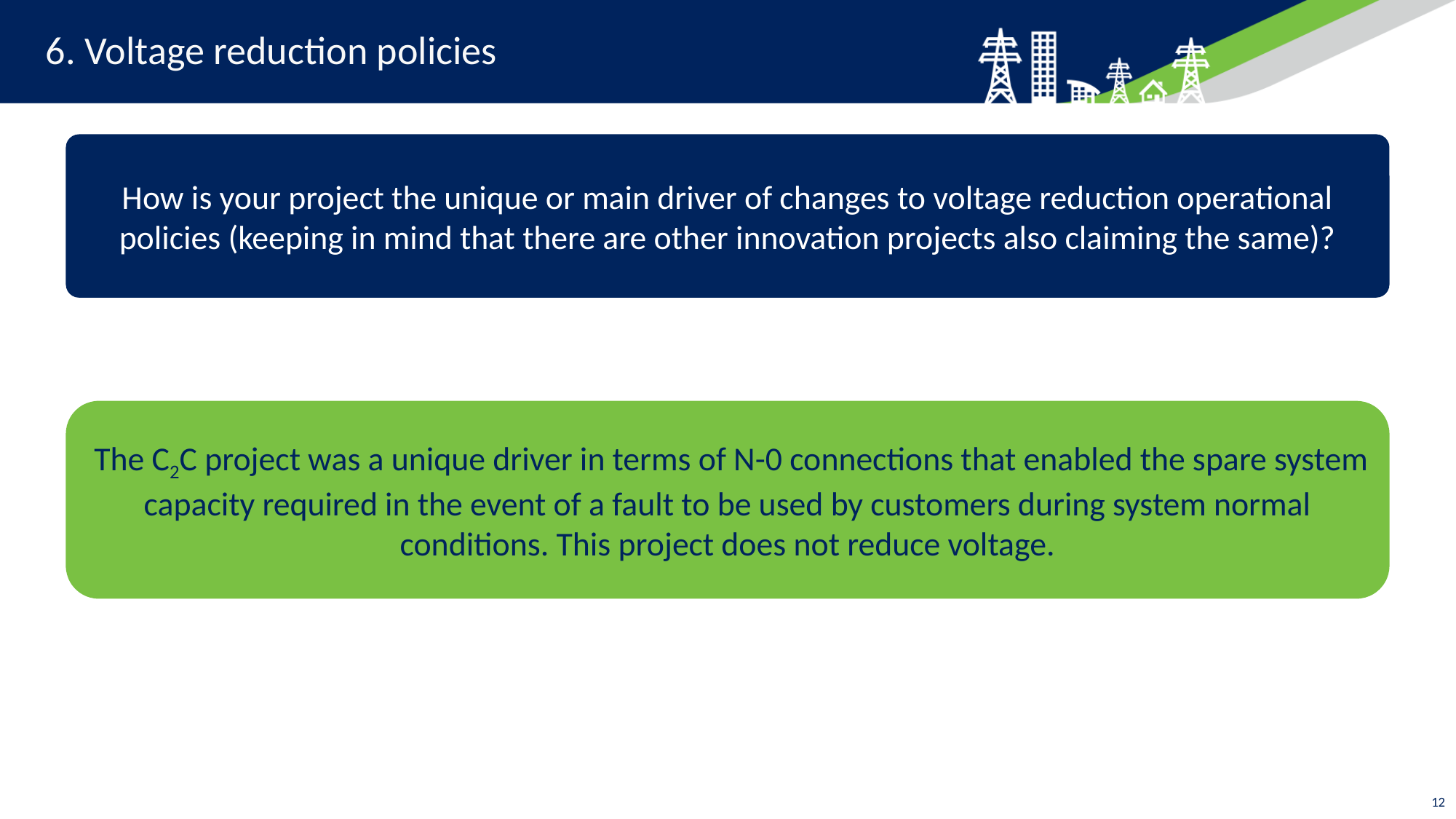

# 6. Voltage reduction policies
How is your project the unique or main driver of changes to voltage reduction operational policies (keeping in mind that there are other innovation projects also claiming the same)?
 The C2C project was a unique driver in terms of N-0 connections that enabled the spare system capacity required in the event of a fault to be used by customers during system normal conditions. This project does not reduce voltage.